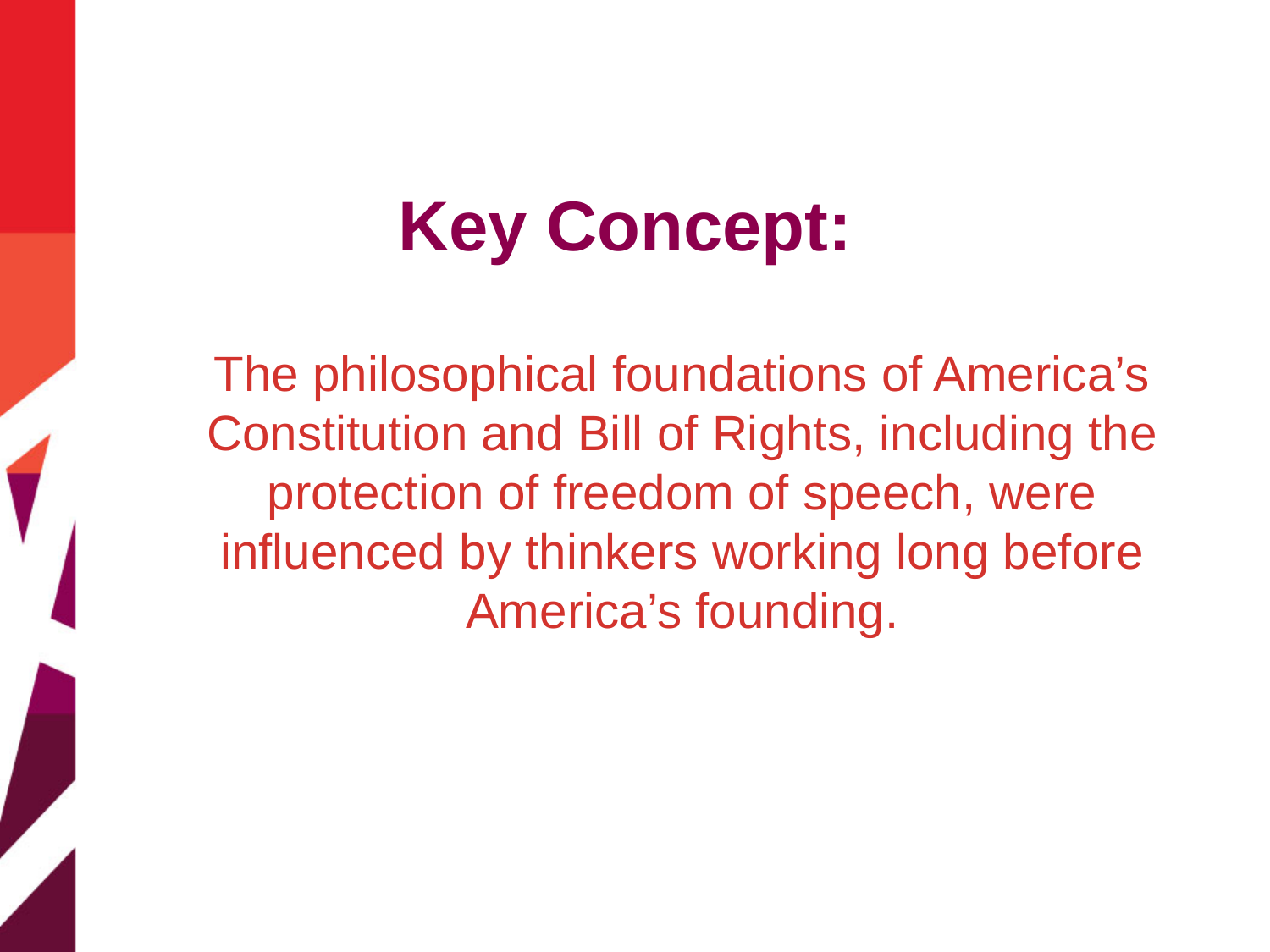

# Key Concept:
The philosophical foundations of America’s Constitution and Bill of Rights, including the protection of freedom of speech, were influenced by thinkers working long before America’s founding.